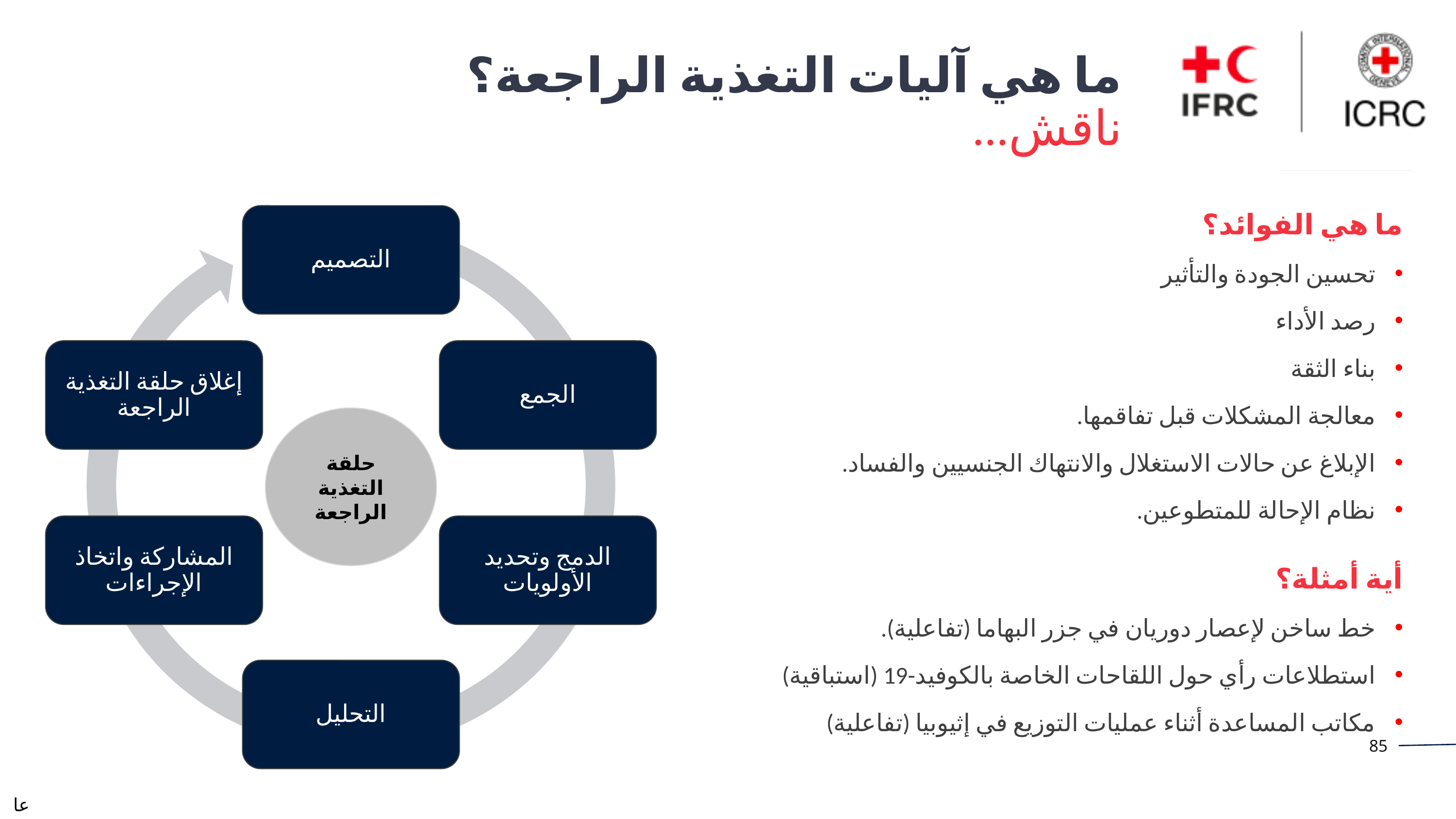

ما هي آليات التغذية الراجعة؟
ناقش...
ما هي الفوائد؟
تحسين الجودة والتأثير
رصد الأداء
بناء الثقة
معالجة المشكلات قبل تفاقمها.
الإبلاغ عن حالات الاستغلال والانتهاك الجنسيين والفساد.
نظام الإحالة للمتطوعين.
أية أمثلة؟
خط ساخن لإعصار دوريان في جزر البهاما (تفاعلية).
استطلاعات رأي حول اللقاحات الخاصة بالكوفيد-19 (استباقية)
مكاتب المساعدة أثناء عمليات التوزيع في إثيوبيا (تفاعلية)

التصميم

إغلاق حلقة التغذية الراجعة
الجمع

المشاركة واتخاذ الإجراءات
الدمج وتحديد الأولويات

التحليل
حلقة التغذية الراجعة
عام